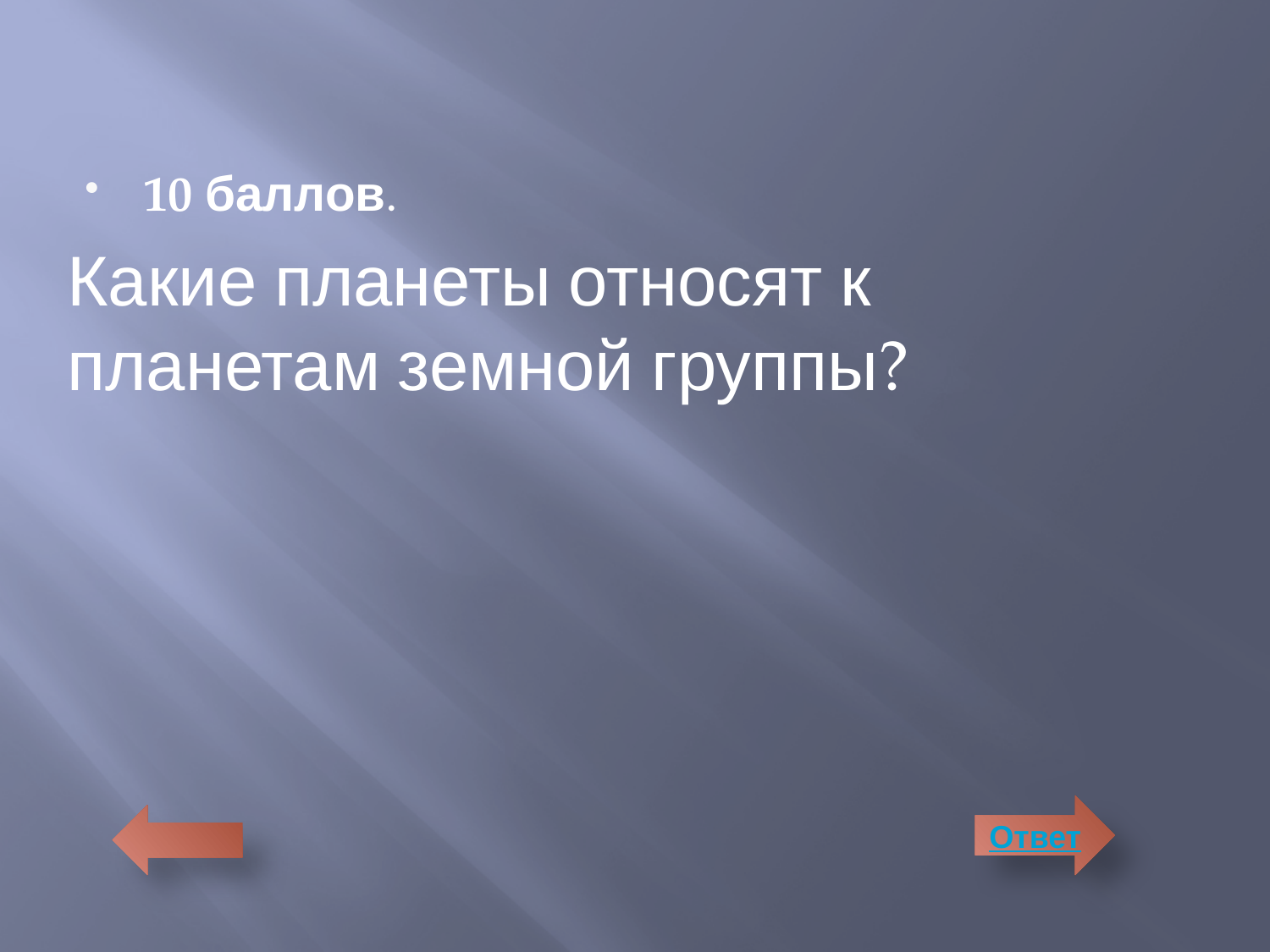

10 баллов.
Какие планеты относят к планетам земной группы?
Ответ